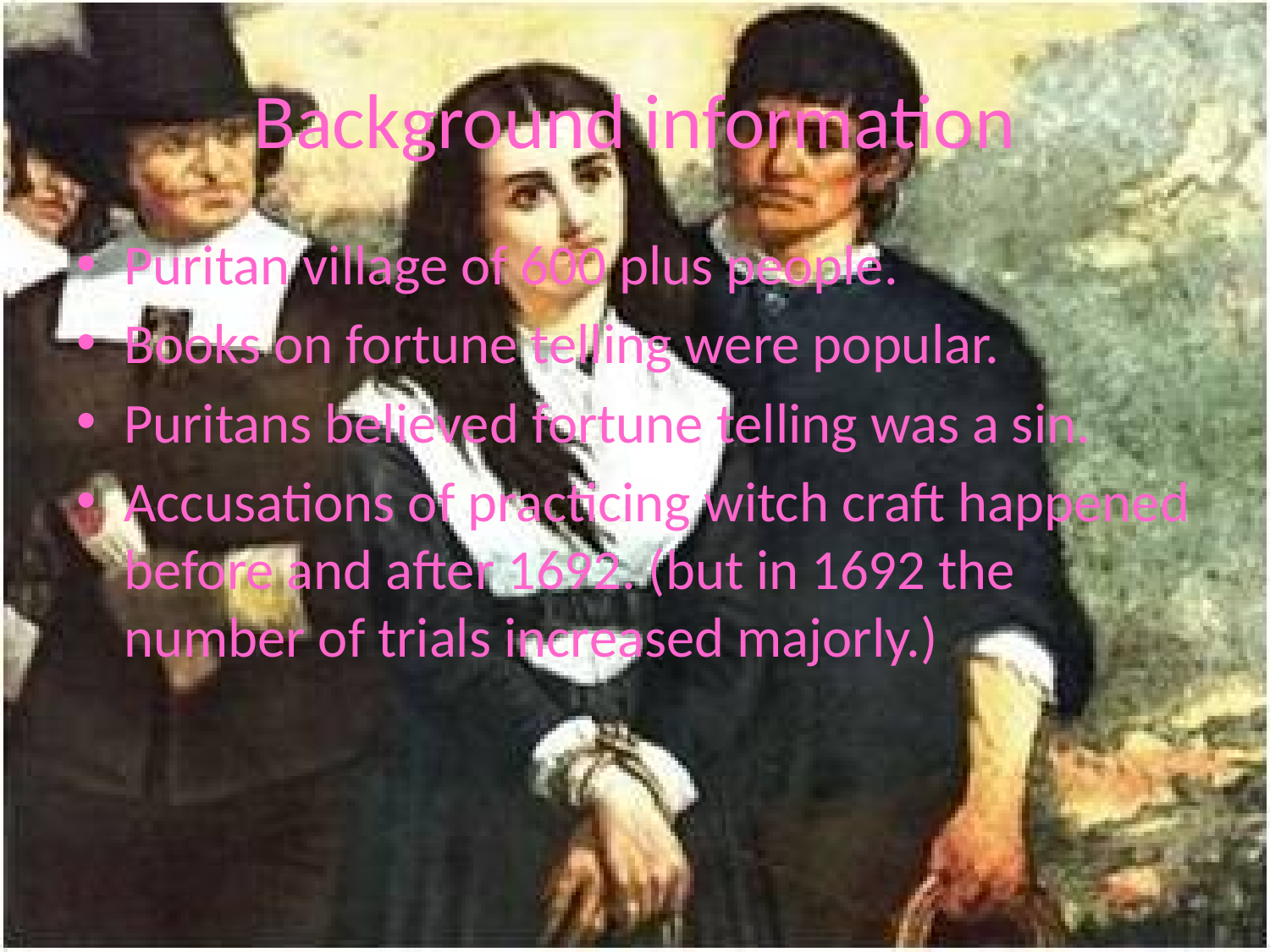

# Background information
Puritan village of 600 plus people.
Books on fortune telling were popular.
Puritans believed fortune telling was a sin.
Accusations of practicing witch craft happened before and after 1692. (but in 1692 the number of trials increased majorly.)